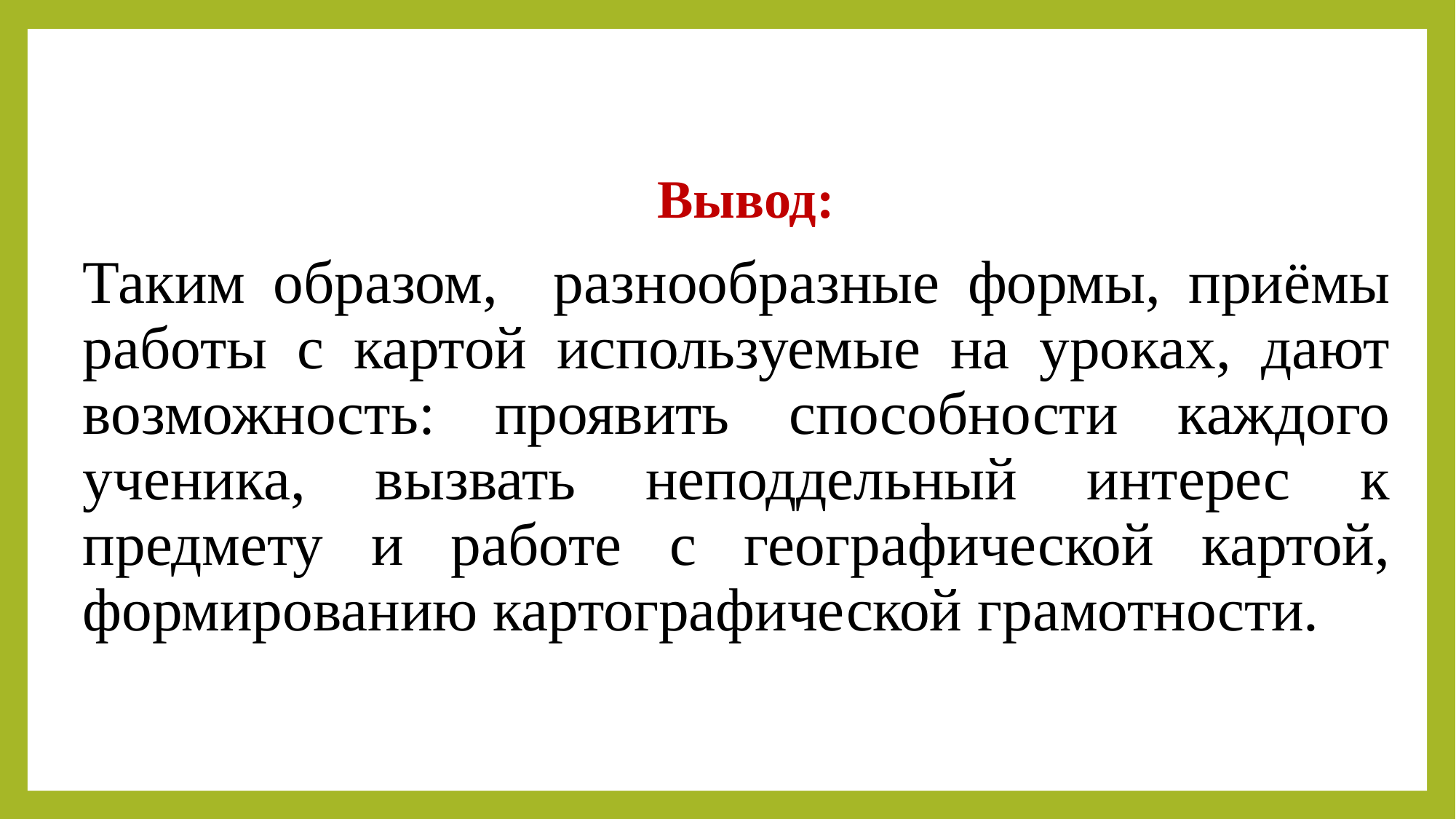

# Вывод:
Таким образом,  разнообразные формы, приёмы работы с картой используемые на уроках, дают возможность: проявить способности каждого ученика, вызвать неподдельный интерес к предмету и работе с географической картой, формированию картографической грамотности.